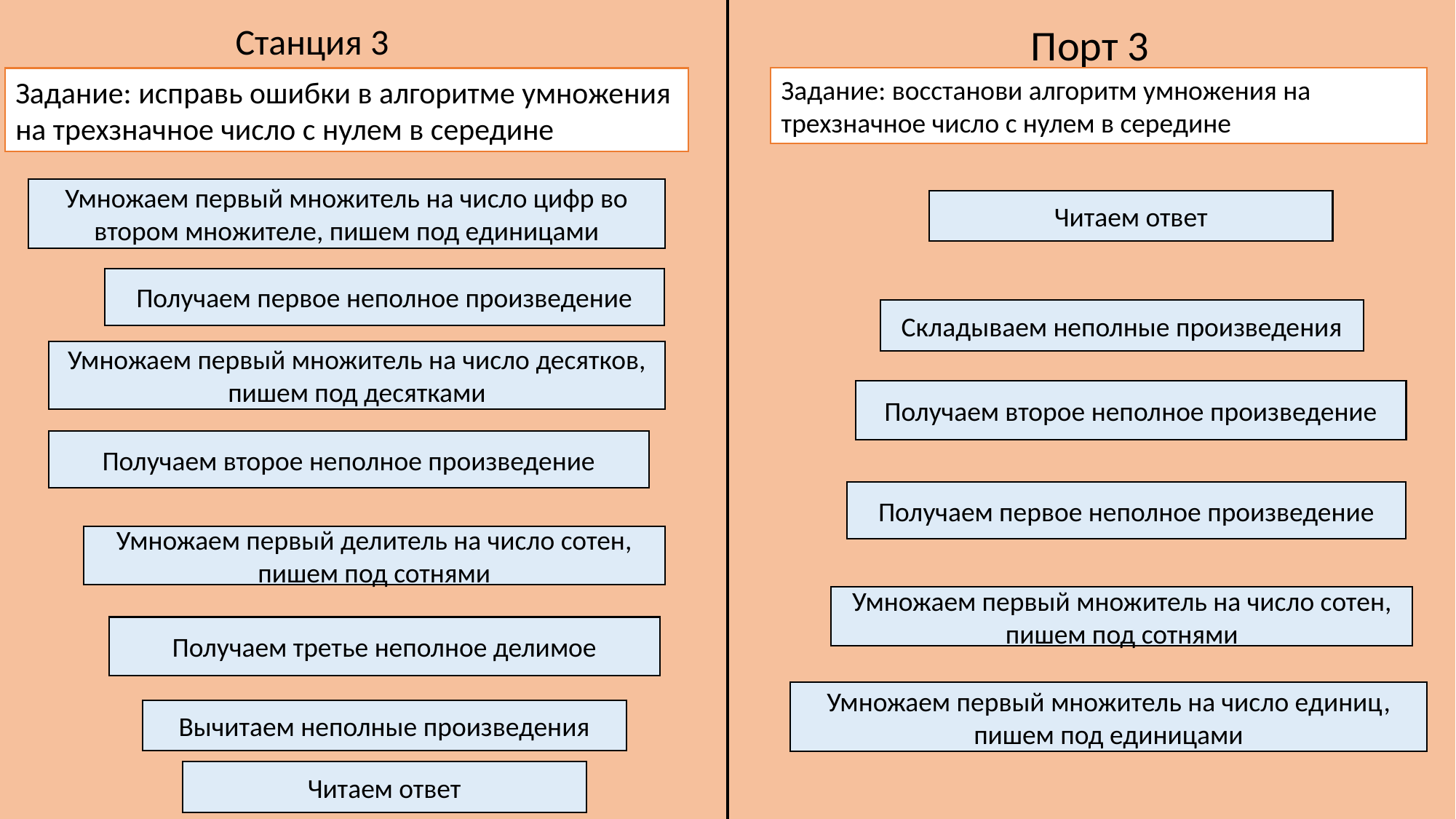

Станция 3
Порт 3
Задание: восстанови алгоритм умножения на трехзначное число с нулем в середине
Задание: исправь ошибки в алгоритме умножения на трехзначное число с нулем в середине
Умножаем первый множитель на число цифр во втором множителе, пишем под единицами
Читаем ответ
Получаем первое неполное произведение
Складываем неполные произведения
Умножаем первый множитель на число десятков, пишем под десятками
Получаем второе неполное произведение
Получаем второе неполное произведение
Получаем первое неполное произведение
Умножаем первый делитель на число сотен, пишем под сотнями
Умножаем первый множитель на число сотен, пишем под сотнями
Получаем третье неполное делимое
Умножаем первый множитель на число единиц, пишем под единицами
Вычитаем неполные произведения
Читаем ответ